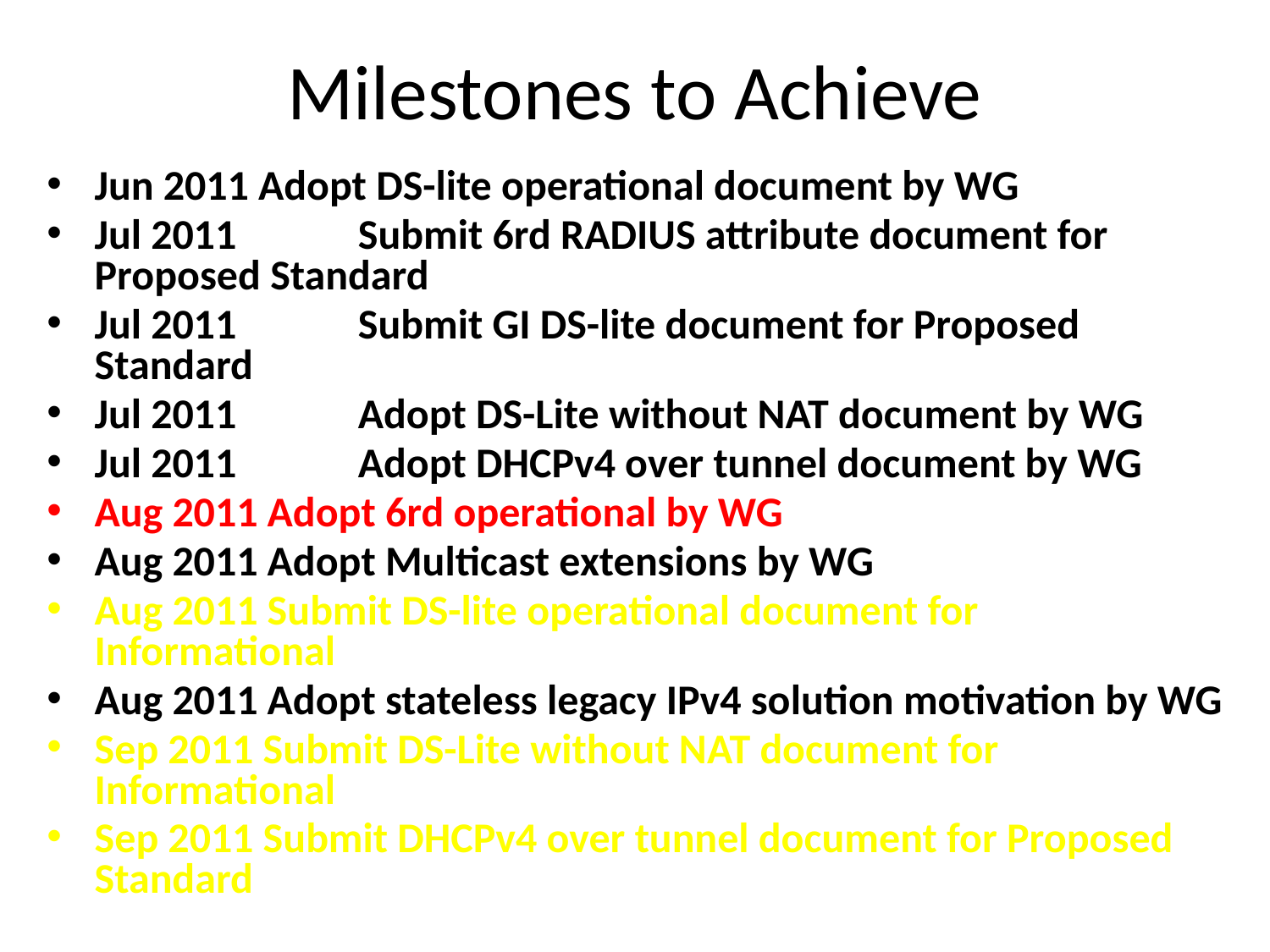

# Milestones to Achieve
Jun 2011 Adopt DS-lite operational document by WG
Jul 2011	 Submit 6rd RADIUS attribute document for Proposed Standard
Jul 2011	 Submit GI DS-lite document for Proposed Standard
Jul 2011	 Adopt DS-Lite without NAT document by WG
Jul 2011	 Adopt DHCPv4 over tunnel document by WG
Aug 2011 Adopt 6rd operational by WG
Aug 2011 Adopt Multicast extensions by WG
Aug 2011 Submit DS-lite operational document for Informational
Aug 2011 Adopt stateless legacy IPv4 solution motivation by WG
Sep 2011 Submit DS-Lite without NAT document for Informational
Sep 2011 Submit DHCPv4 over tunnel document for Proposed Standard